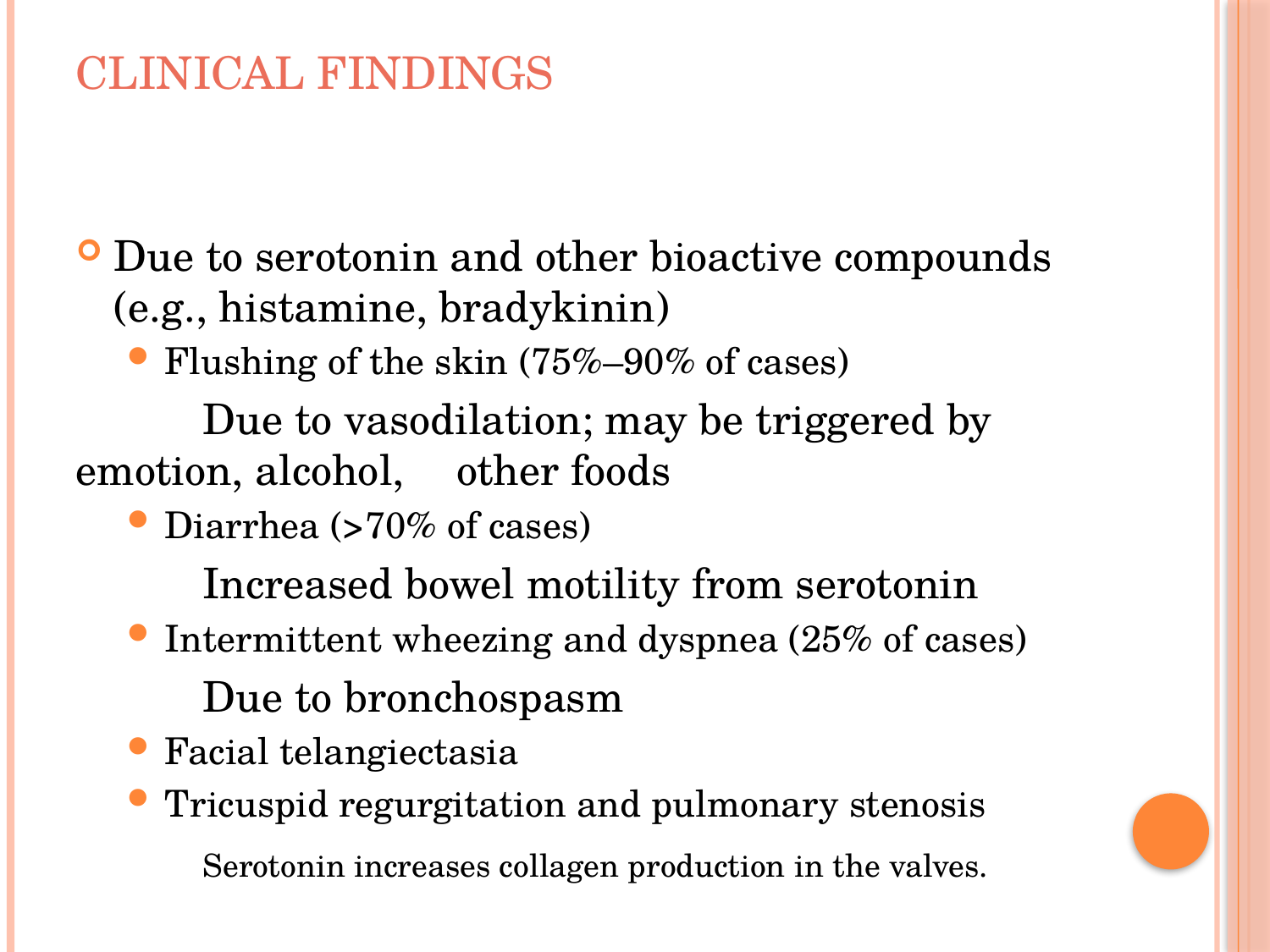

# Clinical findings
Due to serotonin and other bioactive compounds (e.g., histamine, bradykinin)
Flushing of the skin (75%–90% of cases)
	Due to vasodilation; may be triggered by emotion, alcohol,   	other foods
Diarrhea (>70% of cases)
	Increased bowel motility from serotonin
Intermittent wheezing and dyspnea (25% of cases)
	Due to bronchospasm
Facial telangiectasia
Tricuspid regurgitation and pulmonary stenosis
	Serotonin increases collagen production in the valves.